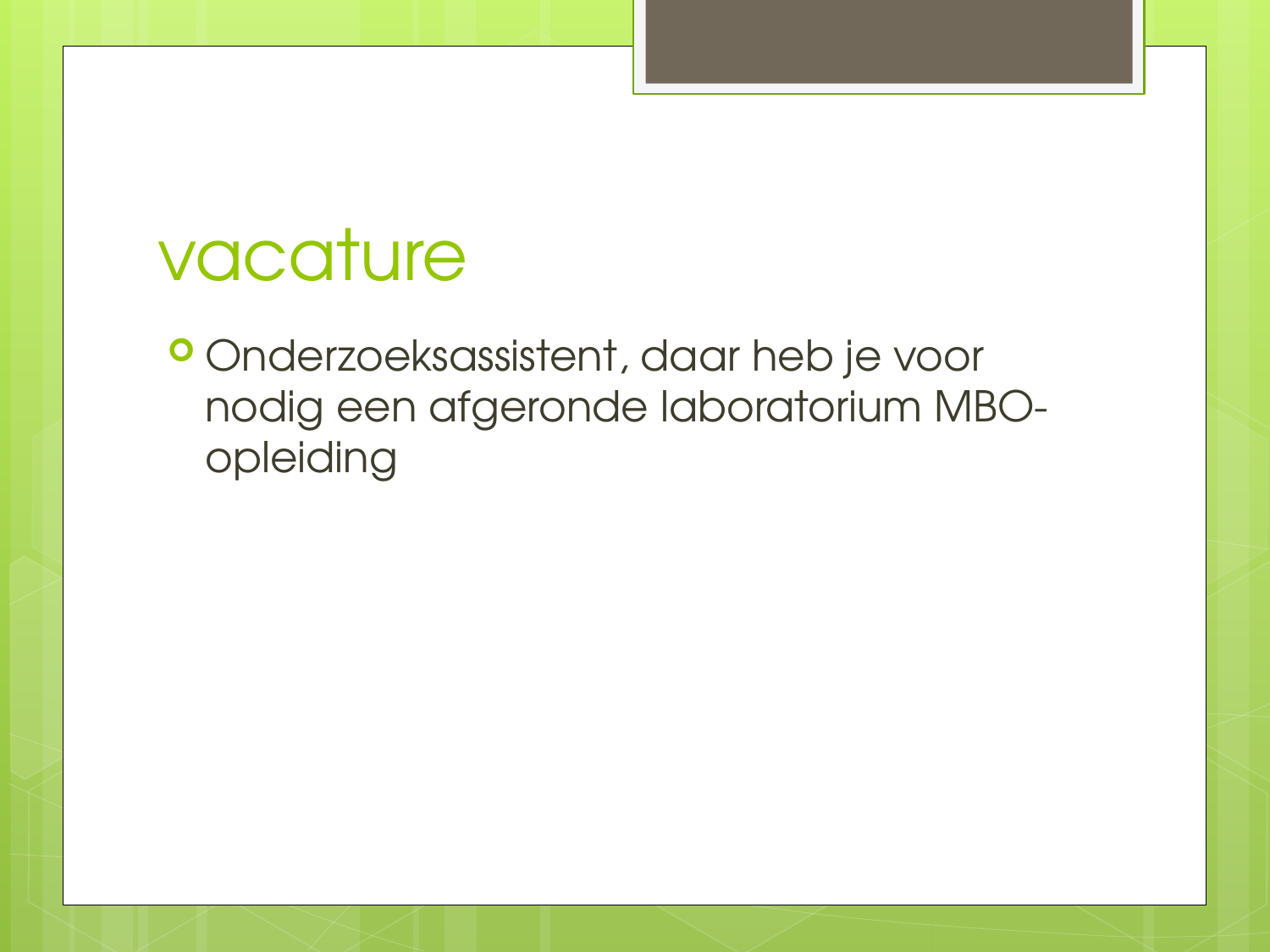

# vacature
Onderzoeksassistent, daar heb je voor nodig een afgeronde laboratorium MBO-opleiding